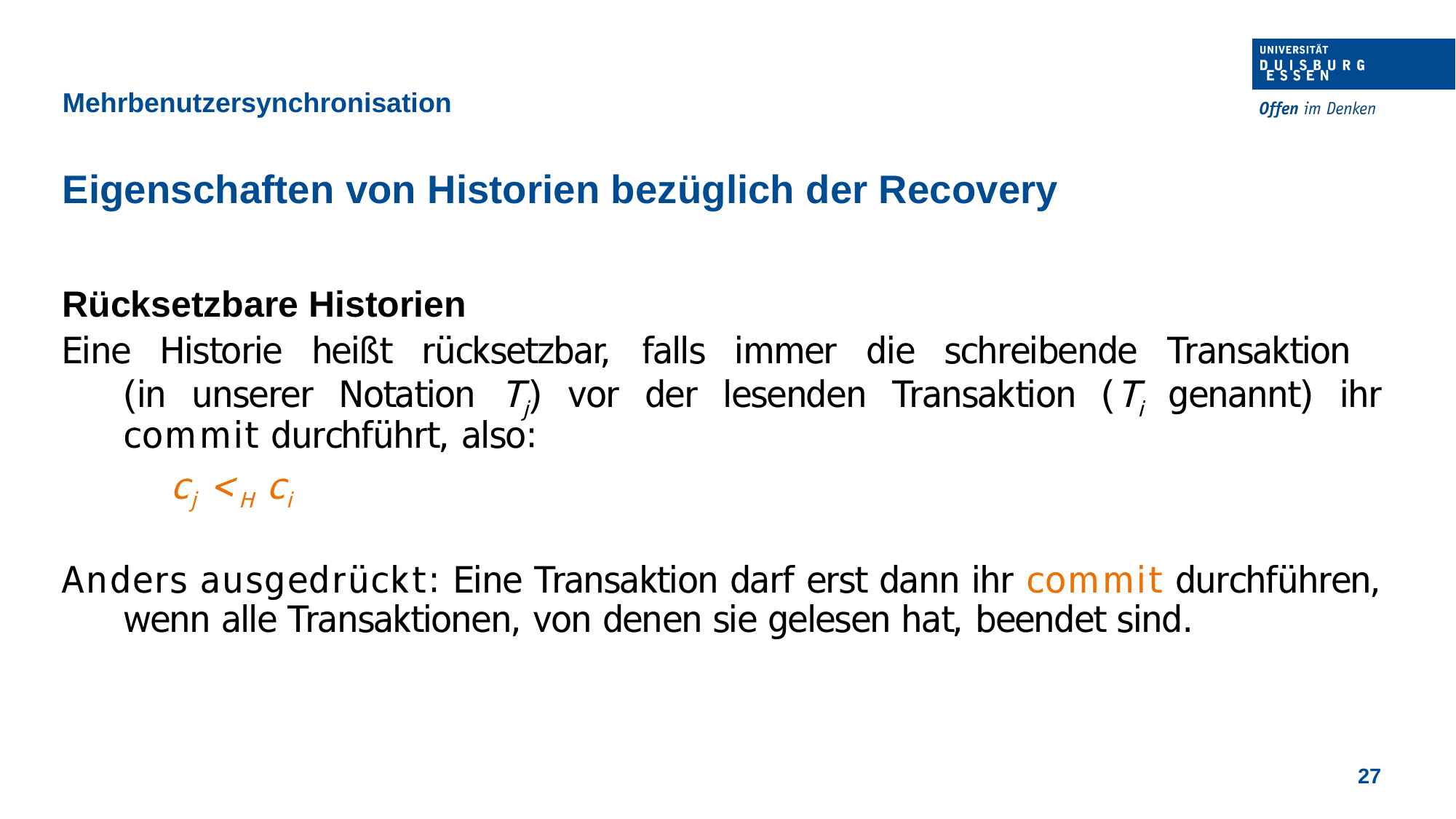

Mehrbenutzersynchronisation
Eigenschaften von Historien bezüglich der Recovery
Rücksetzbare Historien
Eine Historie heißt rücksetzbar, falls immer die schreibende Transaktion
(in unserer Notation Tj) vor der lesenden Transaktion (Ti genannt) ihr commit durchführt, also:
	cj <H  ci

Anders ausgedrückt: Eine Transaktion darf erst dann ihr commit durchführen, wenn alle Transaktionen, von denen sie gelesen hat, beendet sind.

27